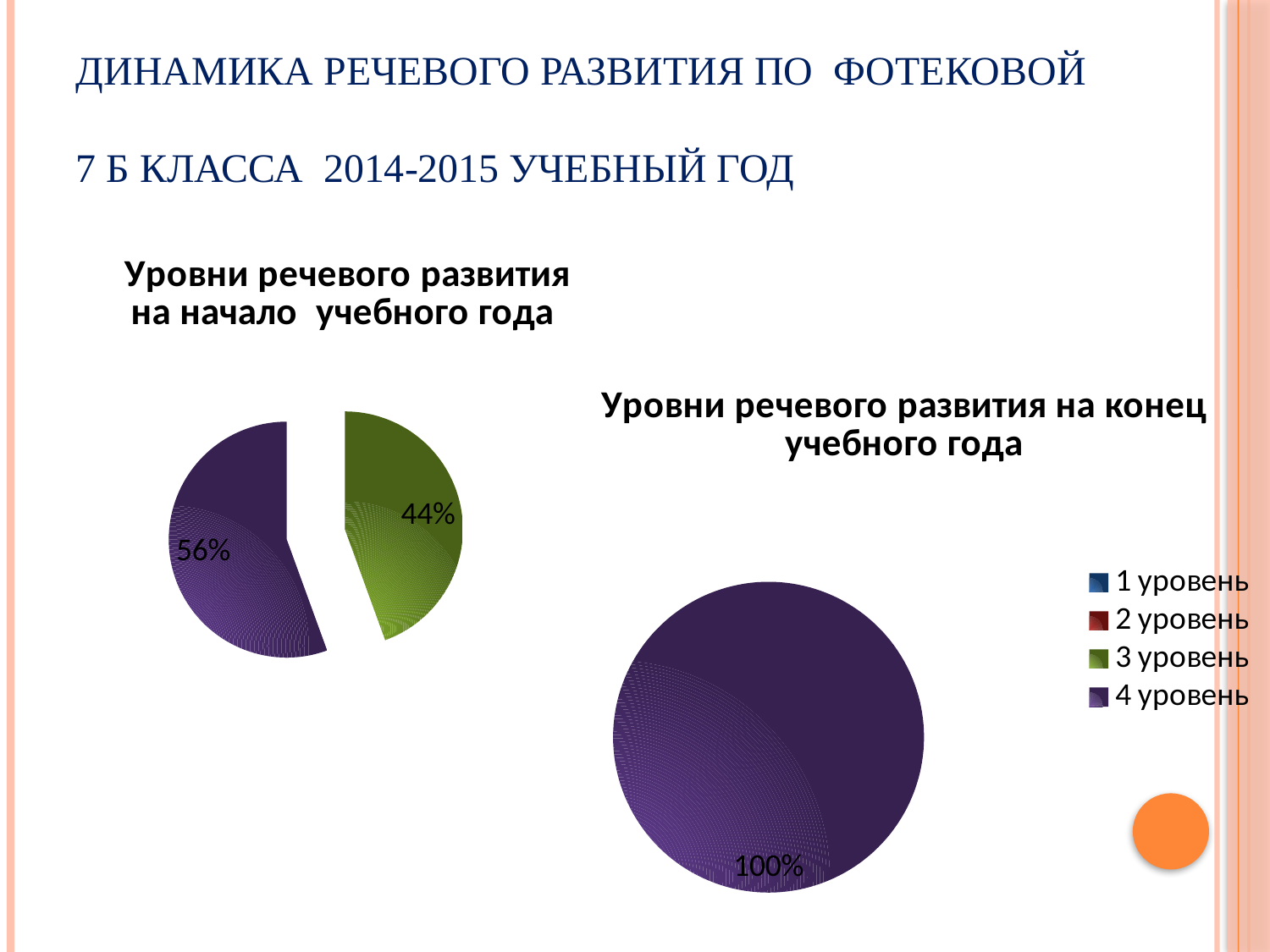

# Динамика речевого развития по  Фотековой 7 б класса  2014-2015 учебный год

### Chart: Уровни речевого развития на начало  учебного года

| Category | Уровни речевого развития наначало 2014-2015 учебного года (по Фотековой) |
|---|---|
| 1 уровень | 0.0 |
| 2 уровень | 0.0 |
| 3 уровень | 4.0 |
| 4 уровень | 5.0 |

### Chart: Уровни речевого развития на конец учебного года

| Category | Уровень речевогоразвития на конец 2014-2015 учебного года (по Фотековой) |
|---|---|
| 1 уровень | 0.0 |
| 2 уровень | 0.0 |
| 3 уровень | 0.0 |
| 4 уровень | 9.0 |